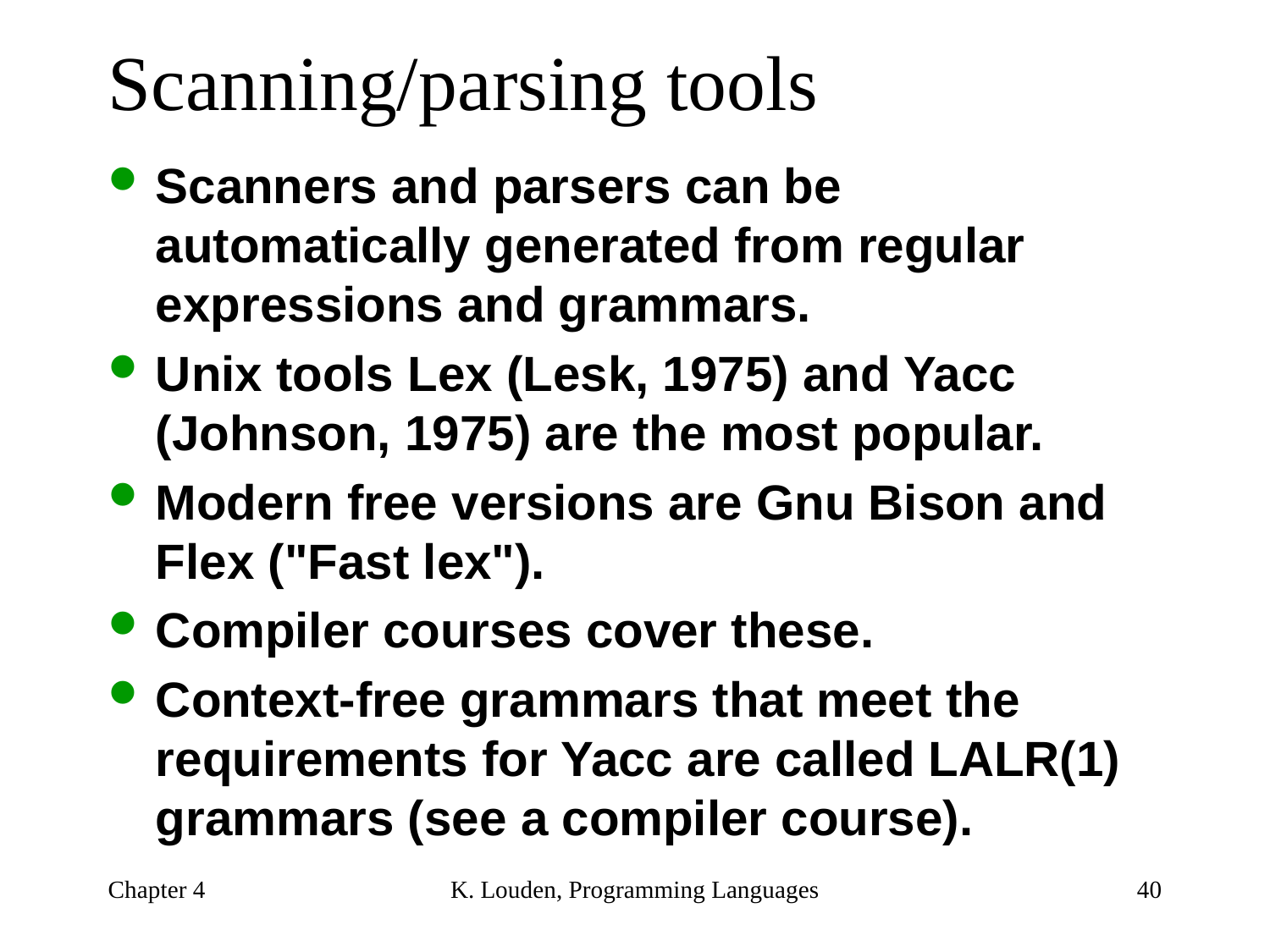

# Scanning/parsing tools
Scanners and parsers can be automatically generated from regular expressions and grammars.
Unix tools Lex (Lesk, 1975) and Yacc (Johnson, 1975) are the most popular.
Modern free versions are Gnu Bison and Flex ("Fast lex").
Compiler courses cover these.
Context-free grammars that meet the requirements for Yacc are called LALR(1) grammars (see a compiler course).
Chapter 4
K. Louden, Programming Languages
40